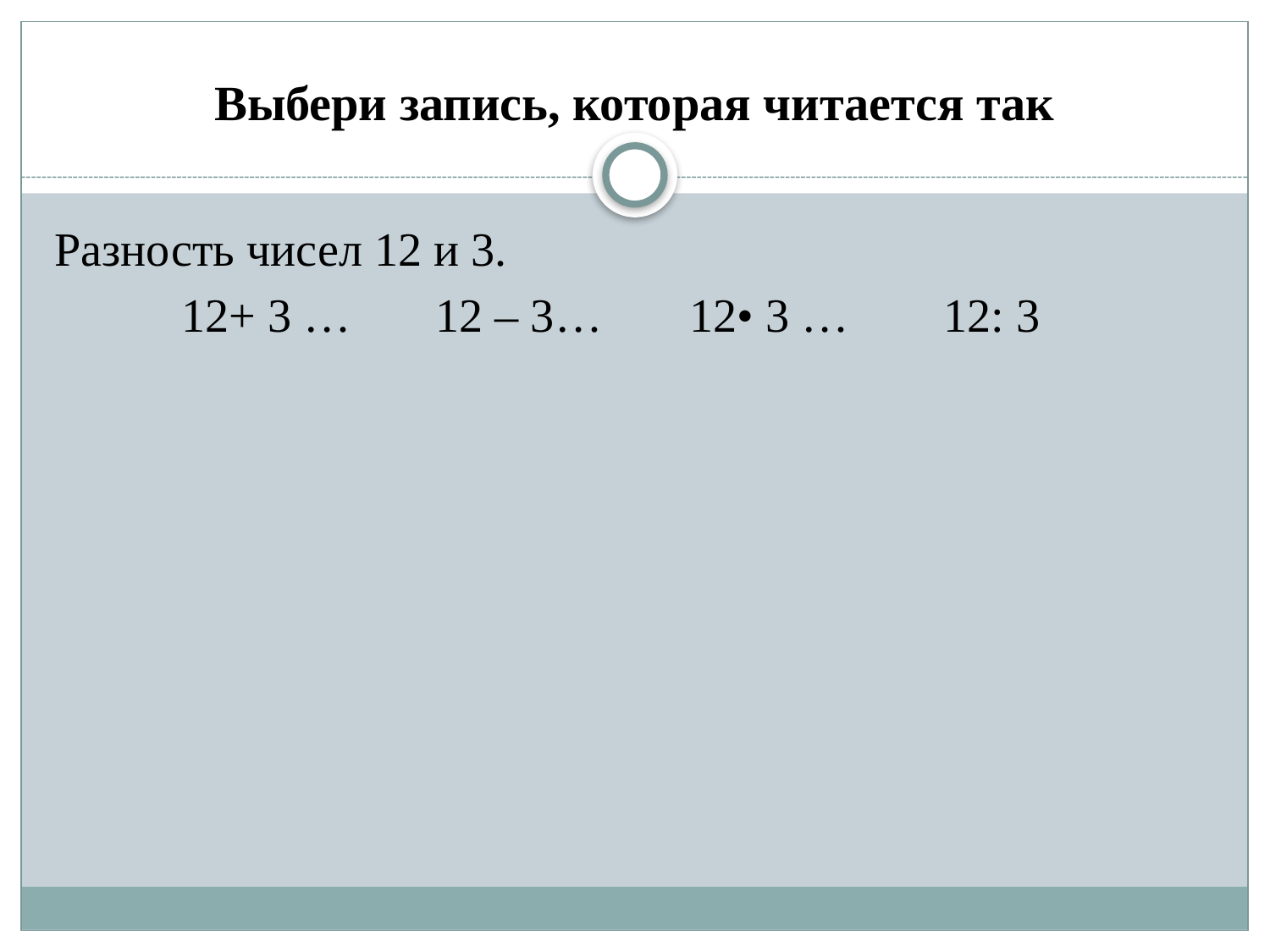

# Выбери запись, которая читается так
Разность чисел 12 и 3.
	12+ 3 …	12 – 3…	12• 3 …	12: 3